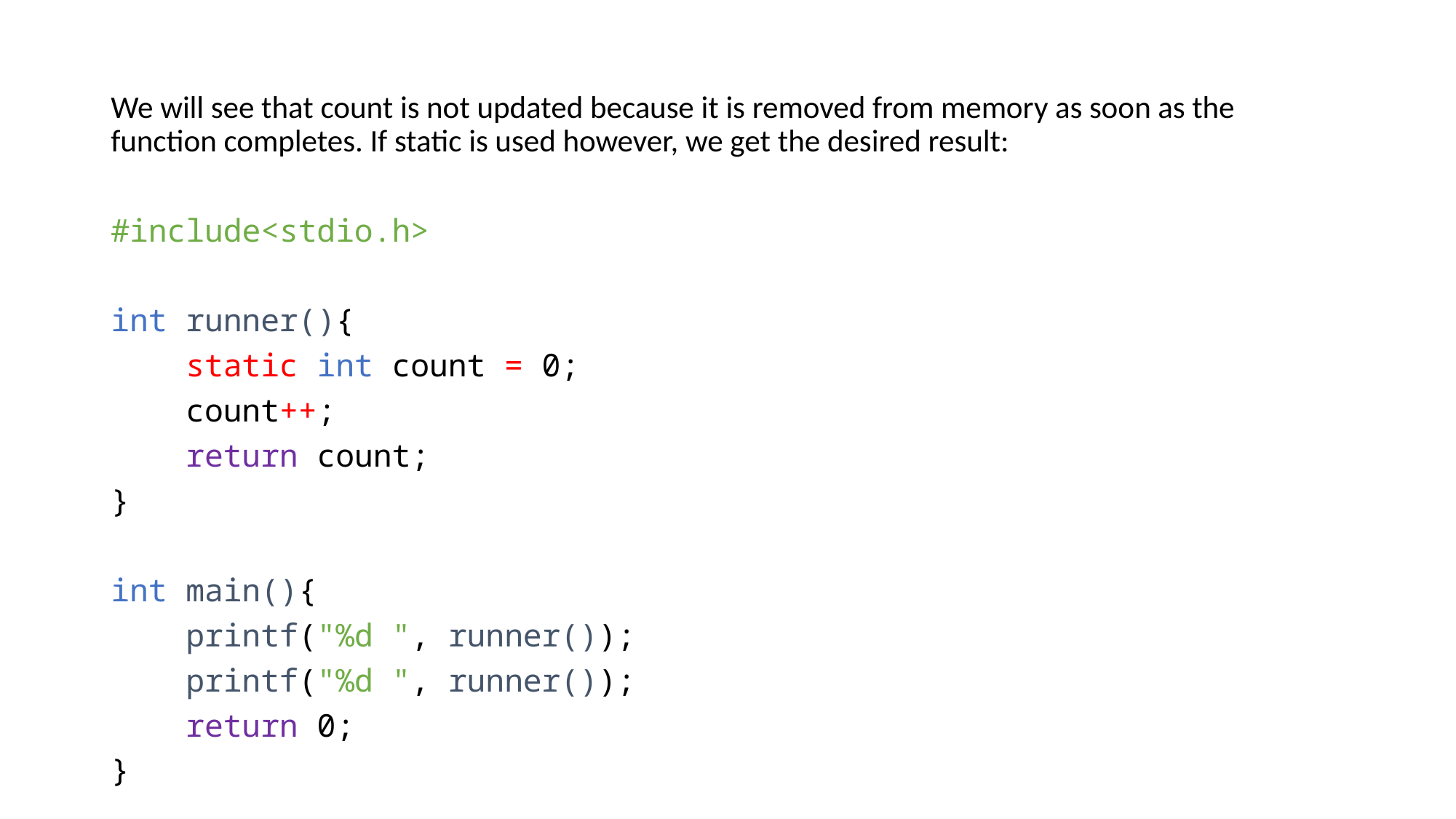

We will see that count is not updated because it is removed from memory as soon as the function completes. If static is used however, we get the desired result:

#include<stdio.h>

int runner(){
    static int count = 0;
    count++;
    return count;
}

int main(){
    printf("%d ", runner());
    printf("%d ", runner());
    return 0;
}